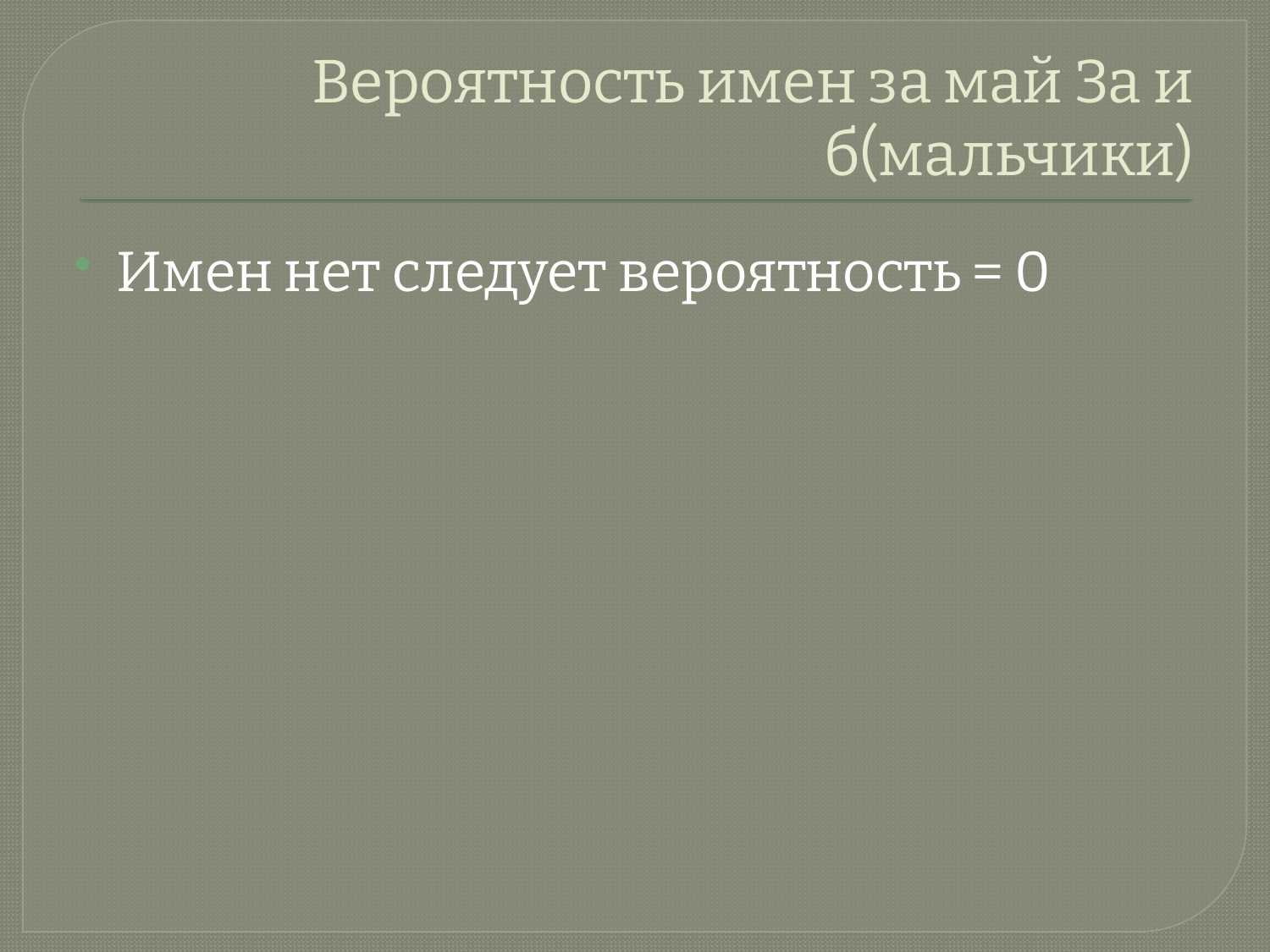

# Вероятность имен за май 3а и б(мальчики)
Имен нет следует вероятность = 0